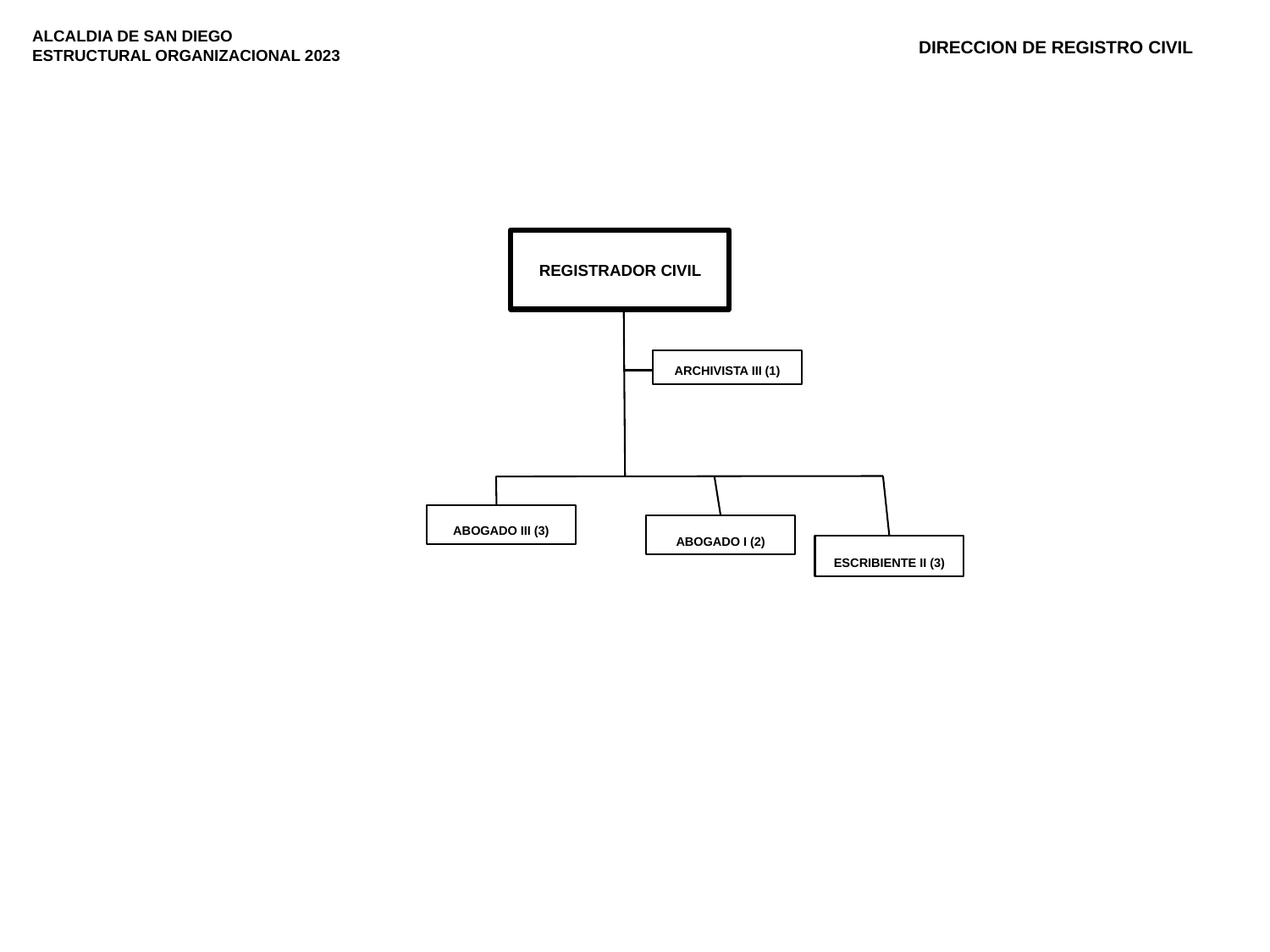

ALCALDIA DE SAN DIEGO
ESTRUCTURAL ORGANIZACIONAL 2023
DIRECCION DE REGISTRO CIVIL

REGISTRADOR CIVIL
ARCHIVISTA III (1)
ABOGADO III (3)
ABOGADO I (2)
ESCRIBIENTE II (3)